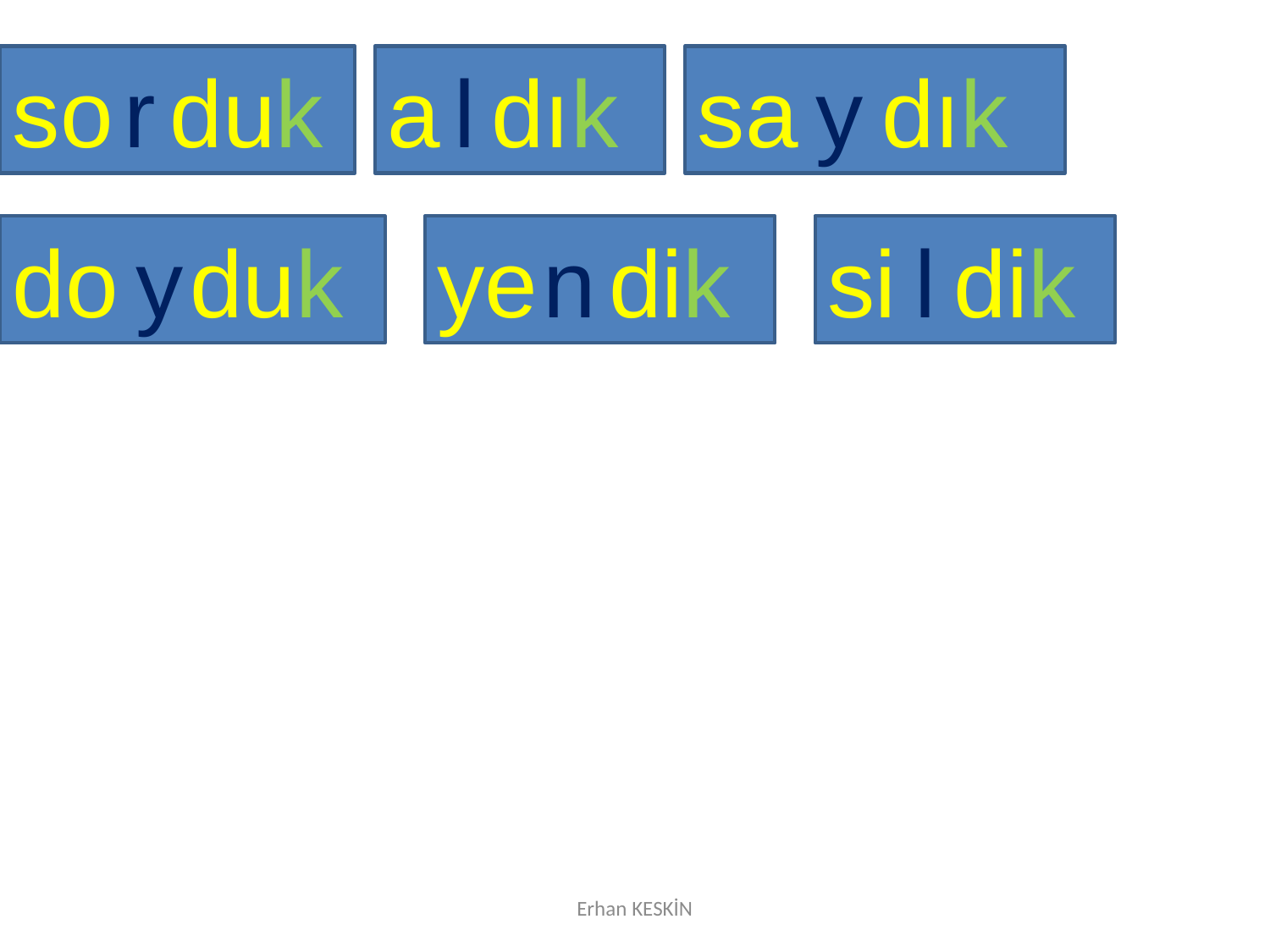

so
r
duk
a
l
dık
sa
y
dık
do
y
duk
ye
n
dik
si
l
dik
Erhan KESKİN